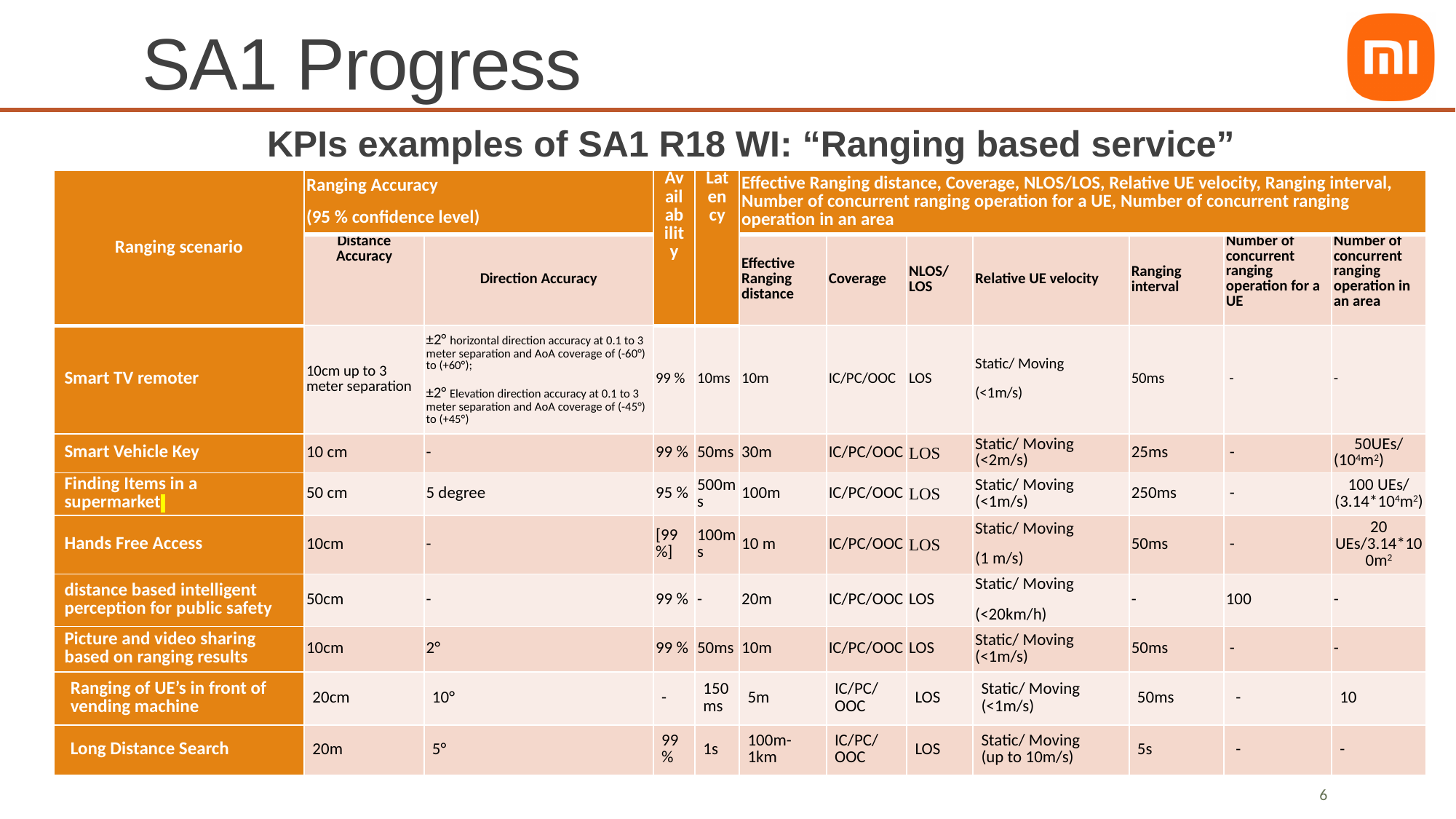

# SA1 Progress
KPIs examples of SA1 R18 WI: “Ranging based service”
| Ranging scenario | Ranging Accuracy (95 % confidence level) |  | Availability | Latency | Effective Ranging distance, Coverage, NLOS/LOS, Relative UE velocity, Ranging interval, Number of concurrent ranging operation for a UE, Number of concurrent ranging operation in an area |  |  |  |  |  |  |
| --- | --- | --- | --- | --- | --- | --- | --- | --- | --- | --- | --- |
|  | Distance Accuracy | Direction Accuracy |  |  | Effective Ranging distance | Coverage | NLOS/LOS | Relative UE velocity | Ranging interval | Number of concurrent ranging operation for a UE | Number of concurrent ranging operation in an area |
| Smart TV remoter | 10cm up to 3 meter separation | ±2° horizontal direction accuracy at 0.1 to 3 meter separation and AoA coverage of (-60°) to (+60°); ±2° Elevation direction accuracy at 0.1 to 3 meter separation and AoA coverage of (-45°) to (+45°) | 99 % | 10ms | 10m | IC/PC/OOC | LOS | Static/ Moving (<1m/s) | 50ms | - | - |
| Smart Vehicle Key | 10 cm | - | 99 % | 50ms | 30m | IC/PC/OOC | LOS | Static/ Moving (<2m/s) | 25ms | - | 50UEs/ (104m2) |
| Finding Items in a supermarket | 50 cm | 5 degree | 95 % | 500ms | 100m | IC/PC/OOC | LOS | Static/ Moving (<1m/s) | 250ms | - | 100 UEs/ (3.14\*104m2) |
| Hands Free Access | 10cm | - | [99 %] | 100ms | 10 m | IC/PC/OOC | LOS | Static/ Moving (1 m/s) | 50ms | - | 20 UEs/3.14\*100m2 |
| distance based intelligent perception for public safety | 50cm | - | 99 % | - | 20m | IC/PC/OOC | LOS | Static/ Moving (<20km/h) | - | 100 | - |
| Picture and video sharing based on ranging results | 10cm | 2° | 99 % | 50ms | 10m | IC/PC/OOC | LOS | Static/ Moving (<1m/s) | 50ms | - | - |
| Ranging of UE’s in front of vending machine | 20cm | 10° | - | 150ms | 5m | IC/PC/OOC | LOS | Static/ Moving (<1m/s) | 50ms | - | 10 |
| Long Distance Search | 20m | 5° | 99 % | 1s | 100m-1km | IC/PC/OOC | LOS | Static/ Moving (up to 10m/s) | 5s | - | - |